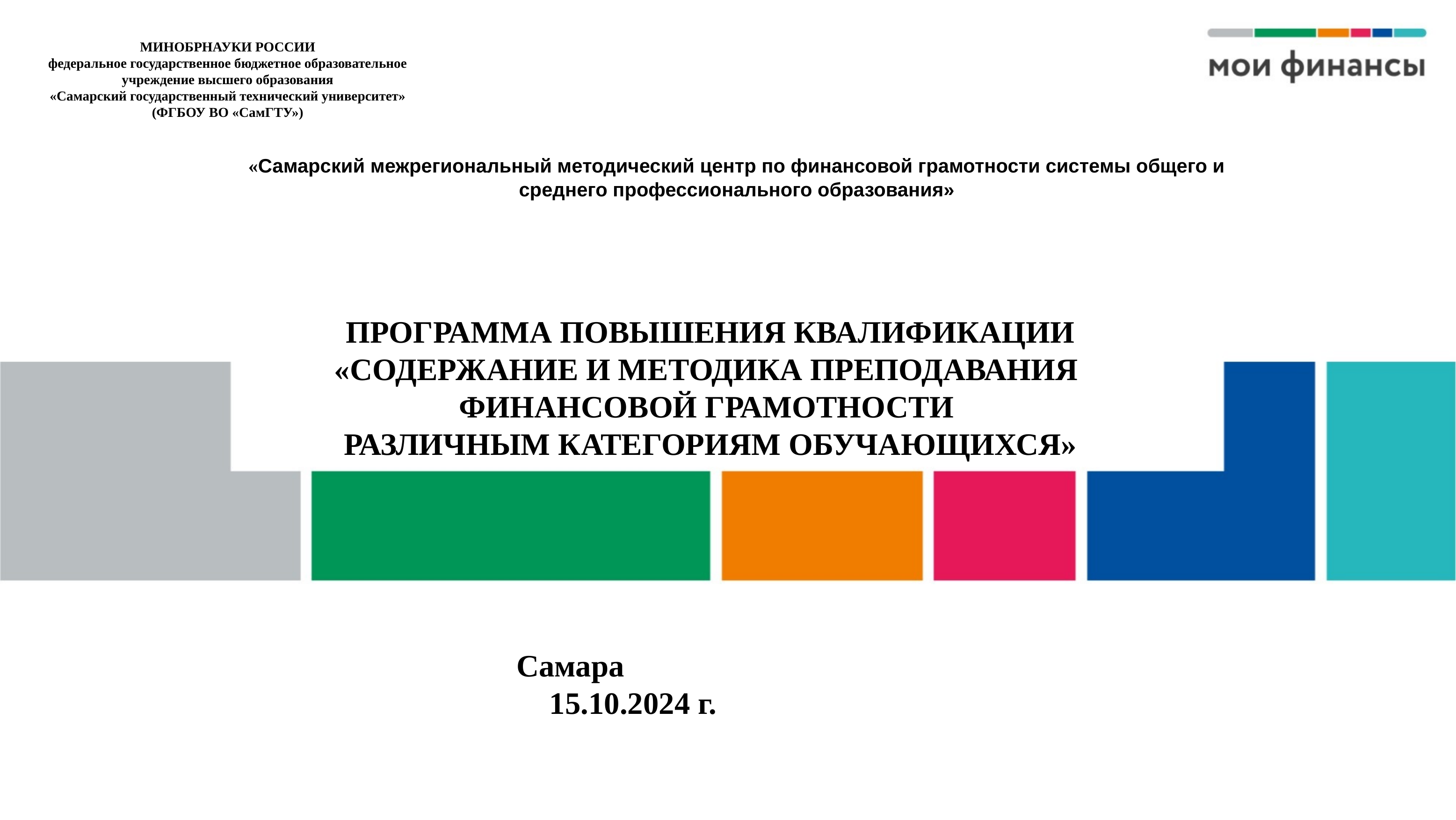

МИНОБРНАУКИ РОССИИ
федеральное государственное бюджетное образовательное учреждение высшего образования
«Самарский государственный технический университет»
(ФГБОУ ВО «СамГТУ»)
«Самарский межрегиональный методический центр по финансовой грамотности системы общего и среднего профессионального образования»
ПРОГРАММА ПОВЫШЕНИЯ КВАЛИФИКАЦИИ «СОДЕРЖАНИЕ И МЕТОДИКА ПРЕПОДАВАНИЯ  ФИНАНСОВОЙ ГРАМОТНОСТИ
РАЗЛИЧНЫМ КАТЕГОРИЯМ ОБУЧАЮЩИХСЯ»
Самара                 15.10.2024 г.